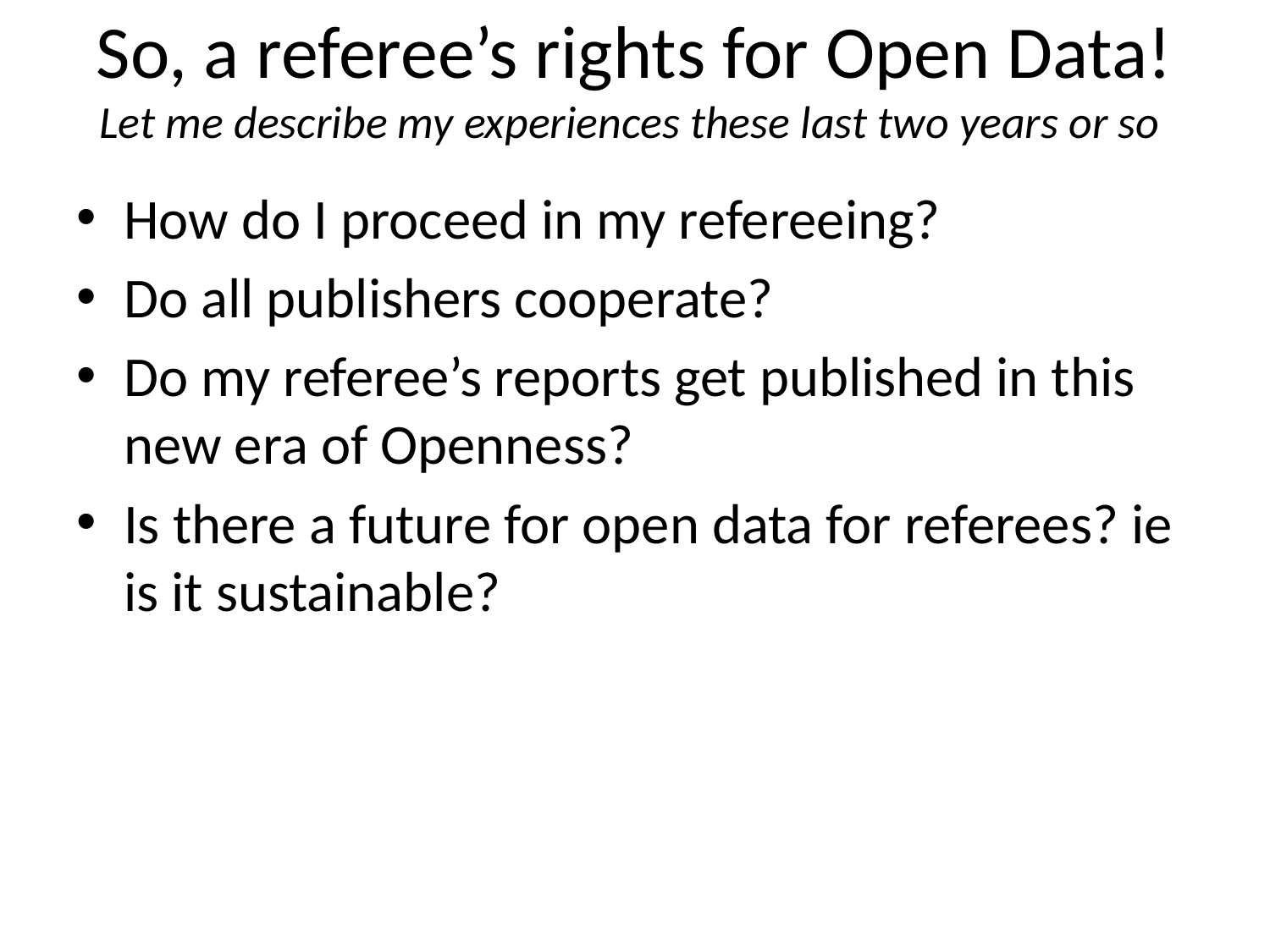

# So, a referee’s rights for Open Data! Let me describe my experiences these last two years or so
How do I proceed in my refereeing?
Do all publishers cooperate?
Do my referee’s reports get published in this new era of Openness?
Is there a future for open data for referees? ie is it sustainable?